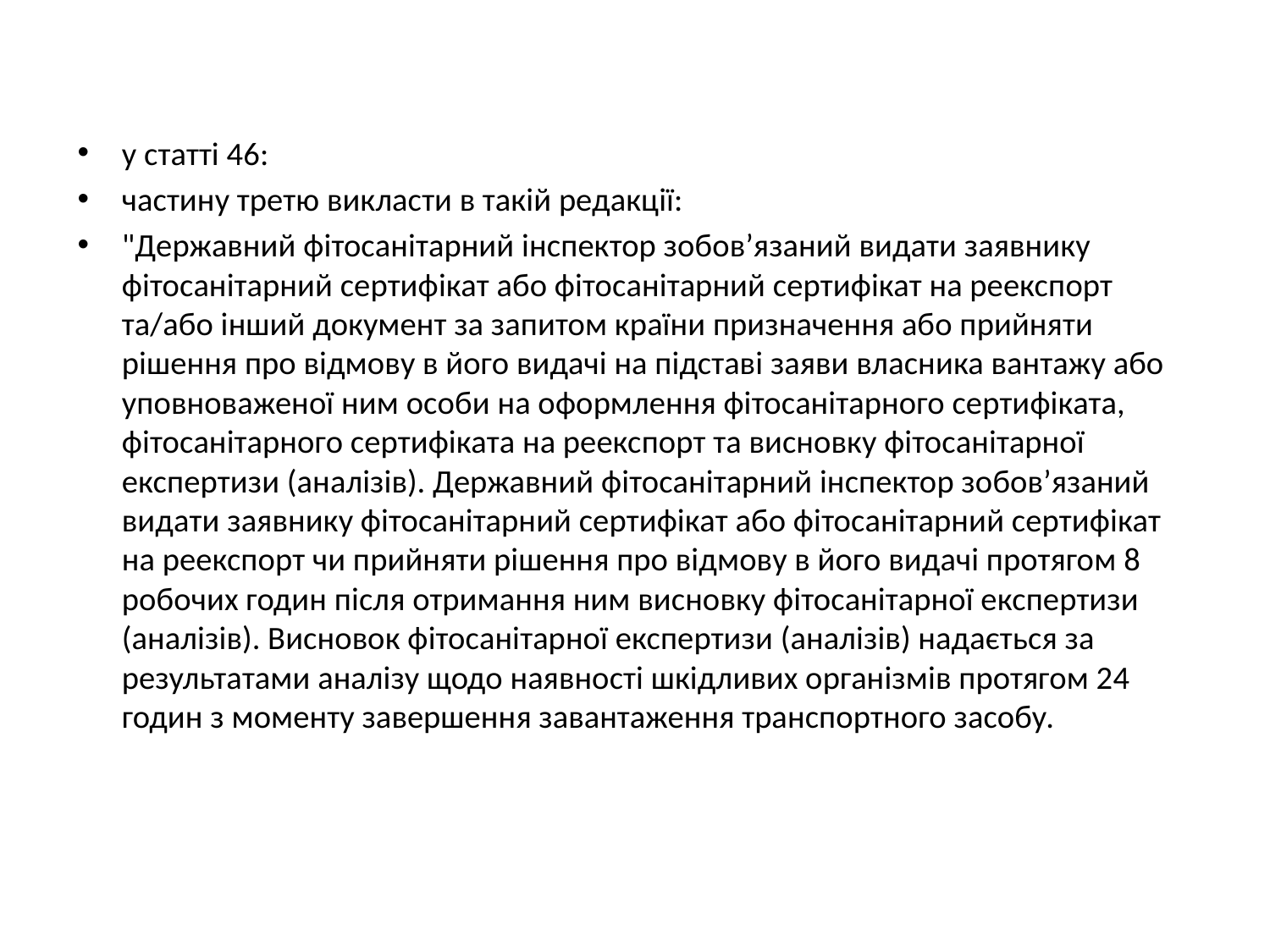

у статті 46:
частину третю викласти в такій редакції:
"Державний фітосанітарний інспектор зобов’язаний видати заявнику фітосанітарний сертифікат або фітосанітарний сертифікат на реекспорт та/або інший документ за запитом країни призначення або прийняти рішення про відмову в його видачі на підставі заяви власника вантажу або уповноваженої ним особи на оформлення фітосанітарного сертифіката, фітосанітарного сертифіката на реекспорт та висновку фітосанітарної експертизи (аналізів). Державний фітосанітарний інспектор зобов’язаний видати заявнику фітосанітарний сертифікат або фітосанітарний сертифікат на реекспорт чи прийняти рішення про відмову в його видачі протягом 8 робочих годин після отримання ним висновку фітосанітарної експертизи (аналізів). Висновок фітосанітарної експертизи (аналізів) надається за результатами аналізу щодо наявності шкідливих організмів протягом 24 годин з моменту завершення завантаження транспортного засобу.